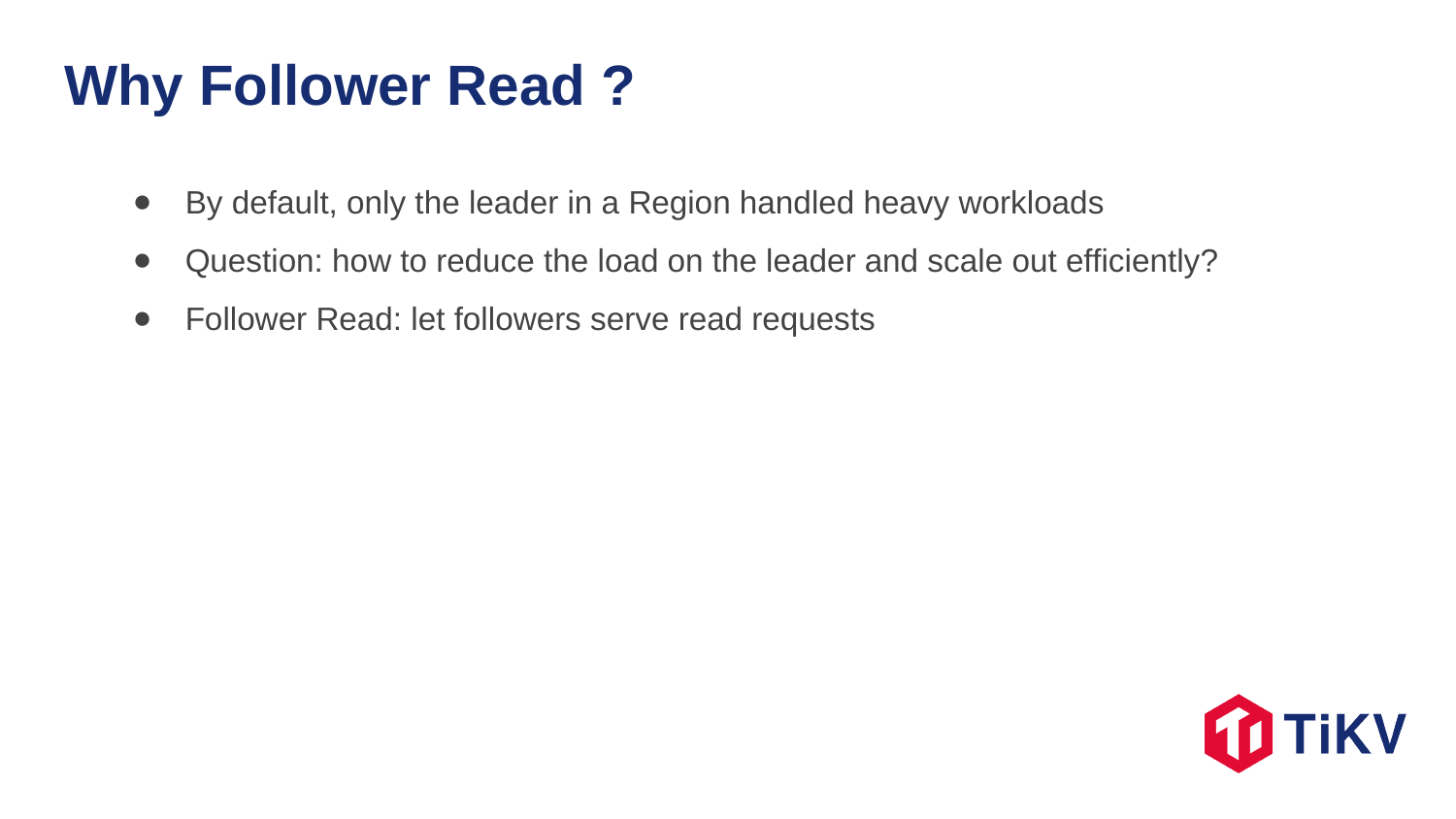

Why Follower Read ?

By default, only the leader in a Region handled heavy workloads
Question: how to reduce the load on the leader and scale out efficiently?
Follower Read: let followers serve read requests